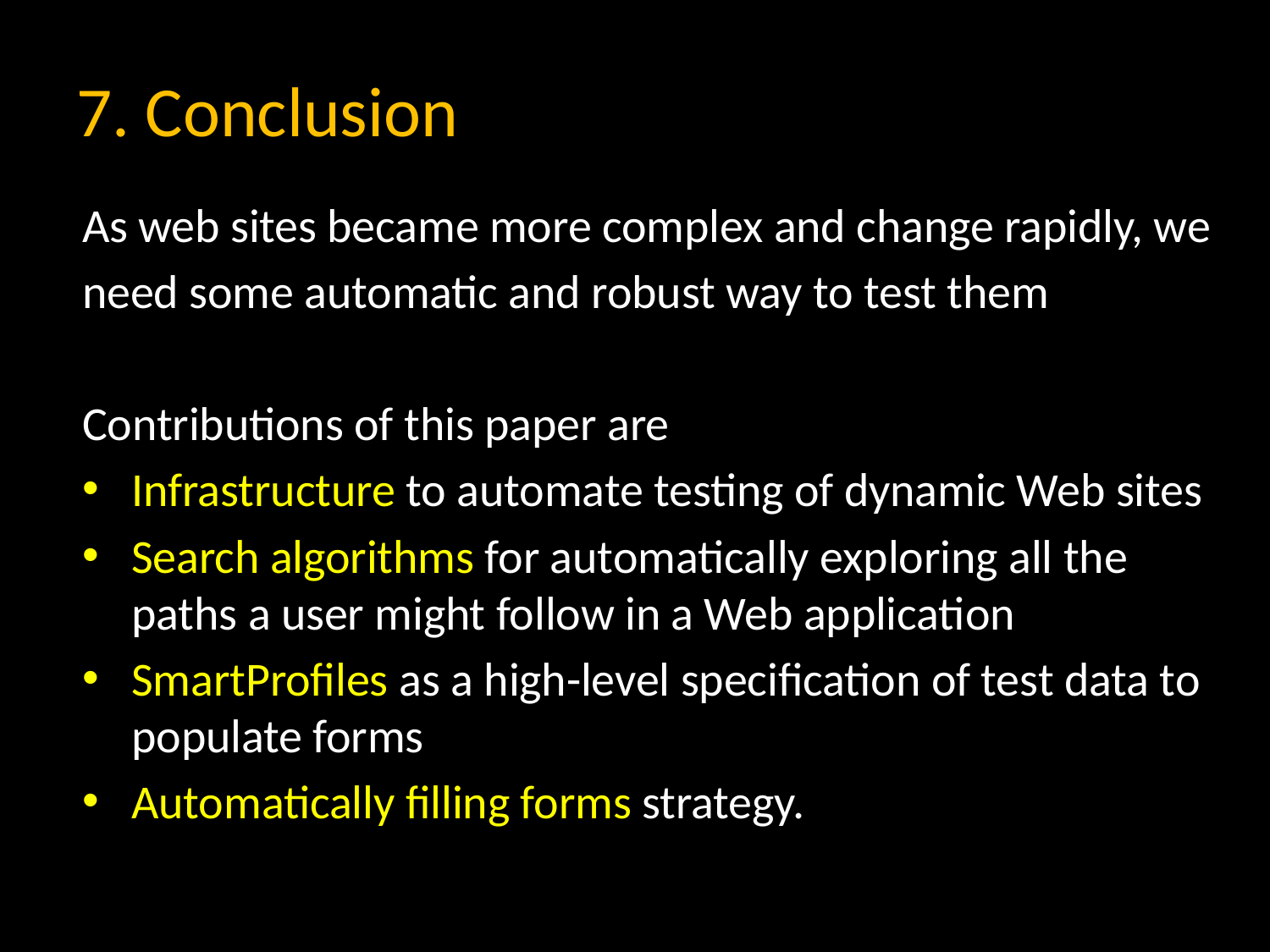

# 7. Conclusion
As web sites became more complex and change rapidly, we
need some automatic and robust way to test them

Contributions of this paper are
Infrastructure to automate testing of dynamic Web sites
Search algorithms for automatically exploring all the paths a user might follow in a Web application
SmartProfiles as a high-level specification of test data to populate forms
Automatically filling forms strategy.